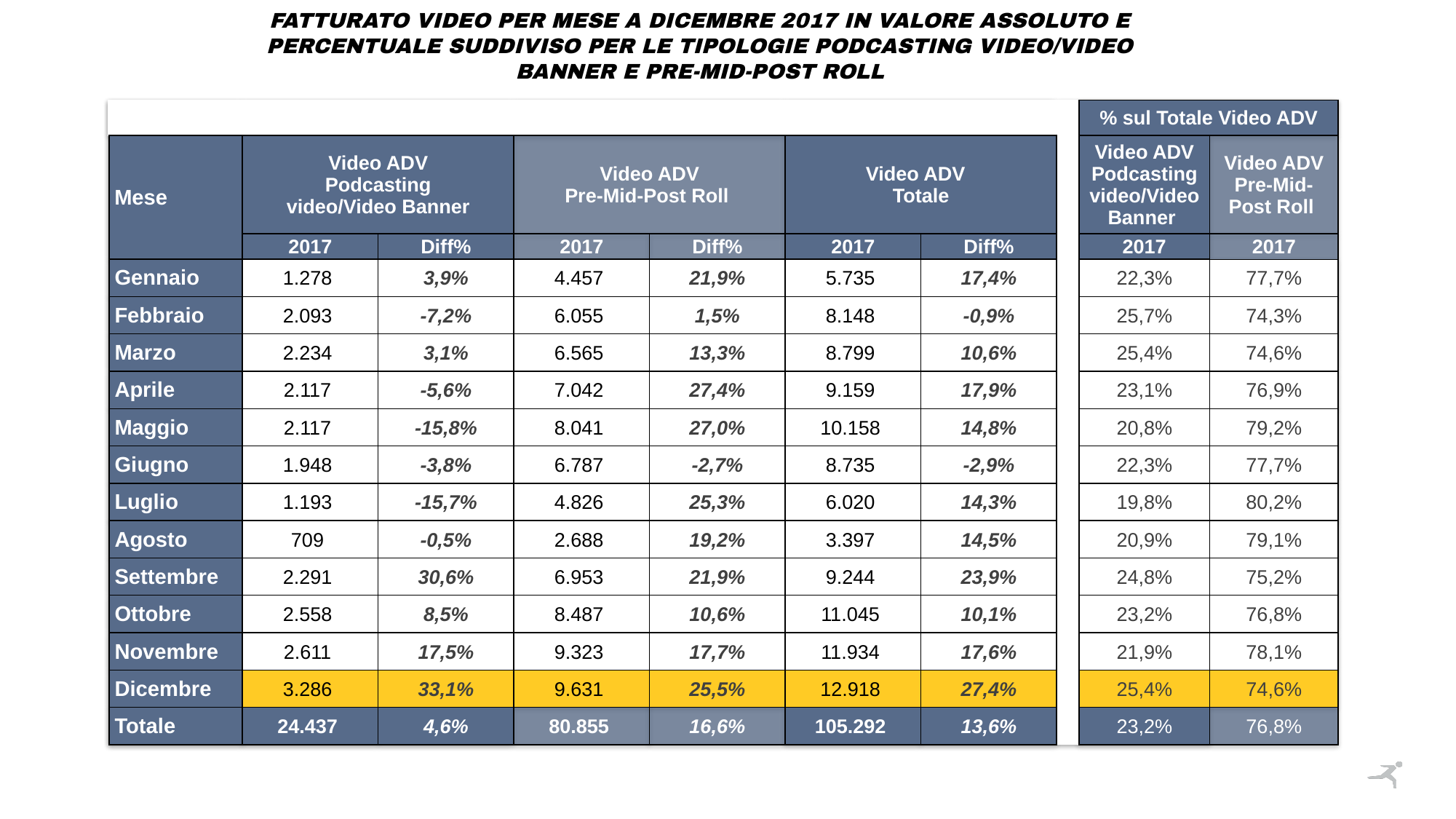

Fatturato VIDEO per mese A DICEMBRE 2017 in valore assoluto e percentuale suddiviso per le tipologie Podcasting video/Video Banner e Pre-Mid-Post Roll
|  |  |  |  |  |  |  |  | % sul Totale Video ADV |  |
| --- | --- | --- | --- | --- | --- | --- | --- | --- | --- |
| Mese | Video ADV Podcasting video/Video Banner |  | Video ADV Pre-Mid-Post Roll |  | Video ADV Totale |  |  | Video ADV Podcasting video/Video Banner | Video ADV Pre-Mid- Post Roll |
|  | 2017 | Diff% | 2017 | Diff% | 2017 | Diff% |  | 2017 | 2017 |
| Gennaio | 1.278 | 3,9% | 4.457 | 21,9% | 5.735 | 17,4% |  | 22,3% | 77,7% |
| Febbraio | 2.093 | -7,2% | 6.055 | 1,5% | 8.148 | -0,9% |  | 25,7% | 74,3% |
| Marzo | 2.234 | 3,1% | 6.565 | 13,3% | 8.799 | 10,6% |  | 25,4% | 74,6% |
| Aprile | 2.117 | -5,6% | 7.042 | 27,4% | 9.159 | 17,9% |  | 23,1% | 76,9% |
| Maggio | 2.117 | -15,8% | 8.041 | 27,0% | 10.158 | 14,8% |  | 20,8% | 79,2% |
| Giugno | 1.948 | -3,8% | 6.787 | -2,7% | 8.735 | -2,9% |  | 22,3% | 77,7% |
| Luglio | 1.193 | -15,7% | 4.826 | 25,3% | 6.020 | 14,3% |  | 19,8% | 80,2% |
| Agosto | 709 | -0,5% | 2.688 | 19,2% | 3.397 | 14,5% |  | 20,9% | 79,1% |
| Settembre | 2.291 | 30,6% | 6.953 | 21,9% | 9.244 | 23,9% |  | 24,8% | 75,2% |
| Ottobre | 2.558 | 8,5% | 8.487 | 10,6% | 11.045 | 10,1% |  | 23,2% | 76,8% |
| Novembre | 2.611 | 17,5% | 9.323 | 17,7% | 11.934 | 17,6% |  | 21,9% | 78,1% |
| Dicembre | 3.286 | 33,1% | 9.631 | 25,5% | 12.918 | 27,4% |  | 25,4% | 74,6% |
| Totale | 24.437 | 4,6% | 80.855 | 16,6% | 105.292 | 13,6% |  | 23,2% | 76,8% |